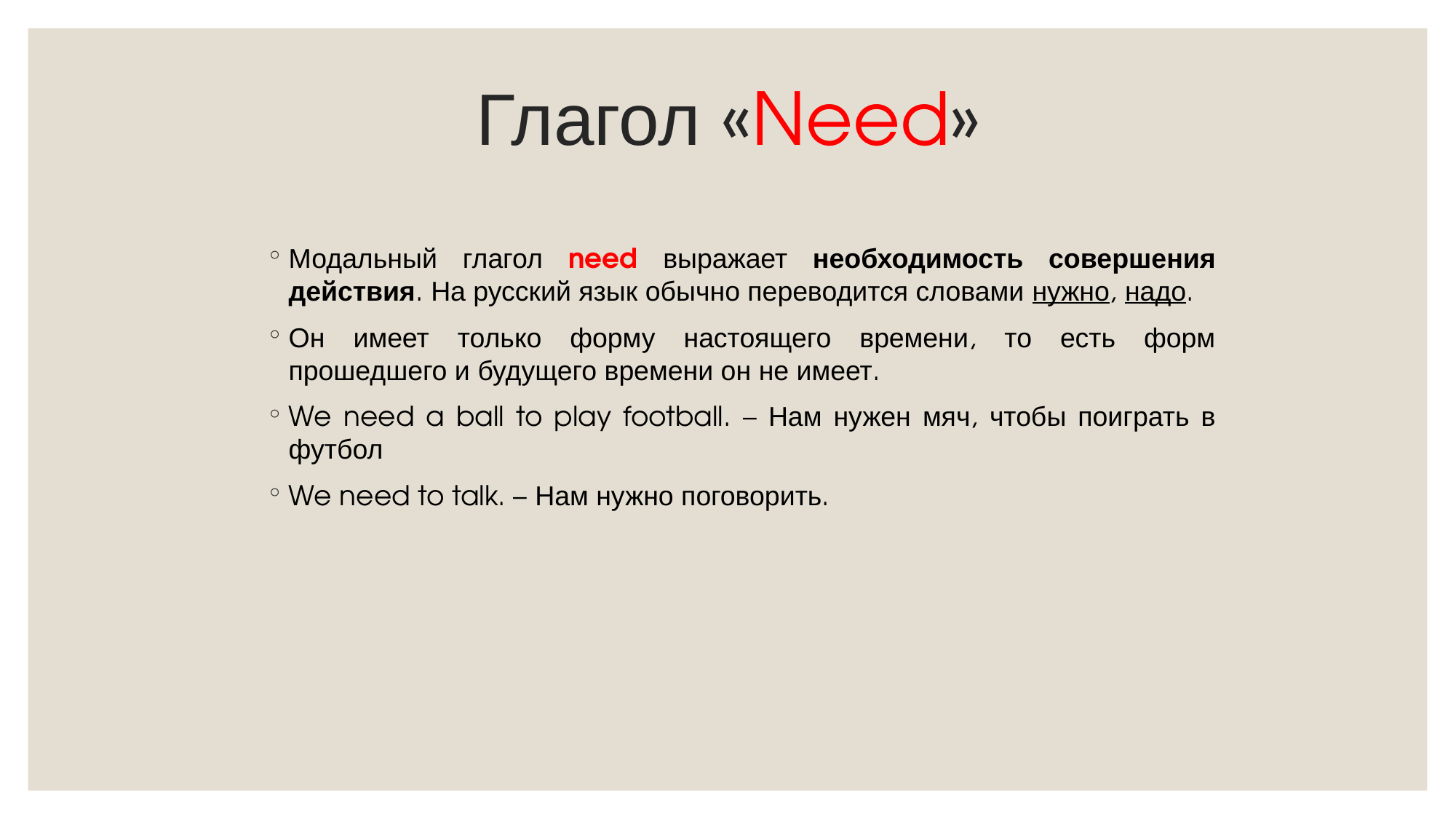

# Глагол «Need»
Модальный глагол need выражает необходимость совершения действия. На русский язык обычно переводится словами нужно, надо.
Он имеет только форму настоящего времени, то есть форм прошедшего и будущего времени он не имеет.
We need a ball to play football. – Нам нужен мяч, чтобы поиграть в футбол
We need to talk. – Нам нужно поговорить.